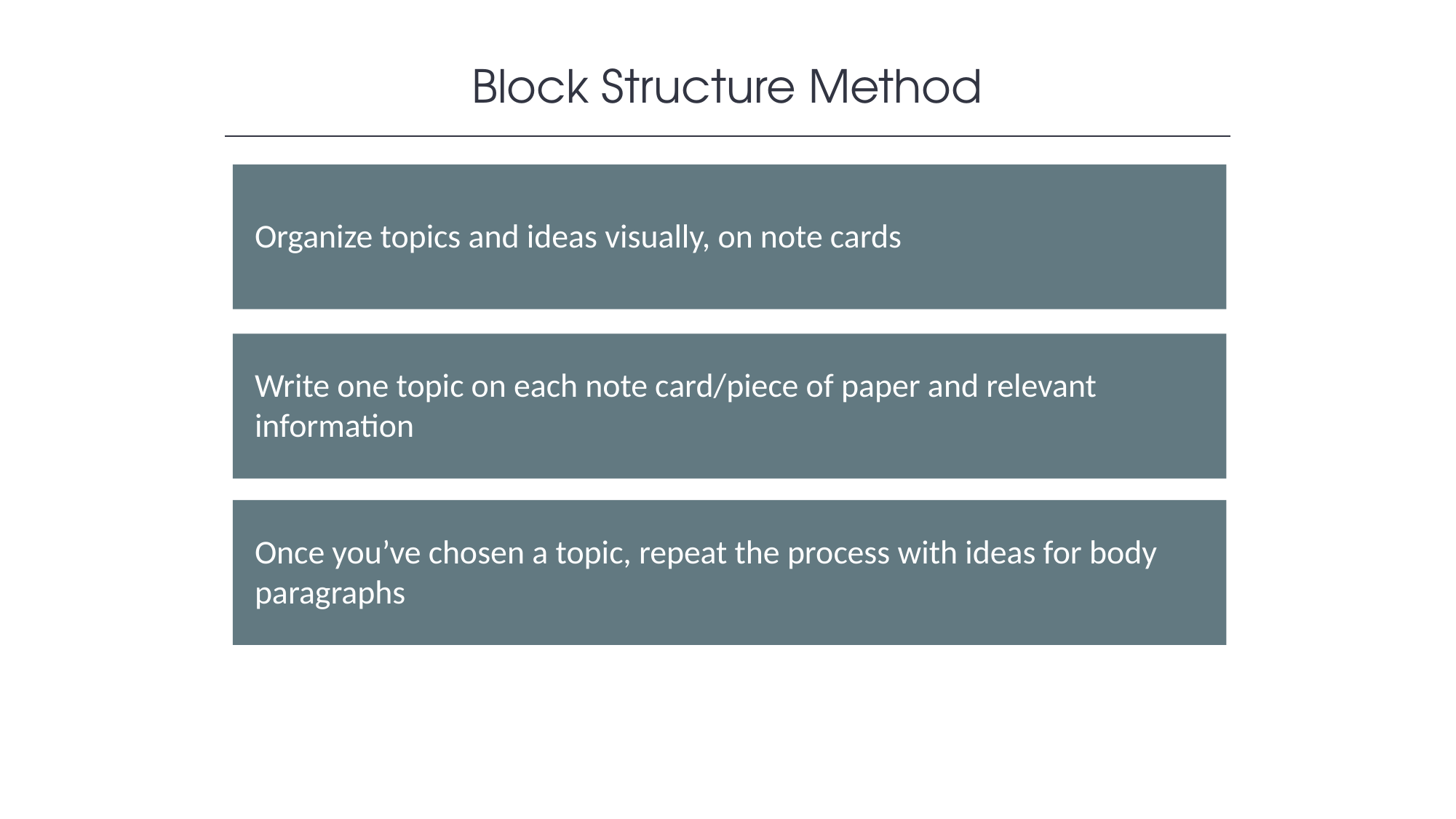

Block Structure Method
HAWKES LEARNING

Organize topics and ideas visually, on note cards

Write one topic on each note card/piece of paper and relevant information

Once you’ve chosen a topic, repeat the process with ideas for body paragraphs